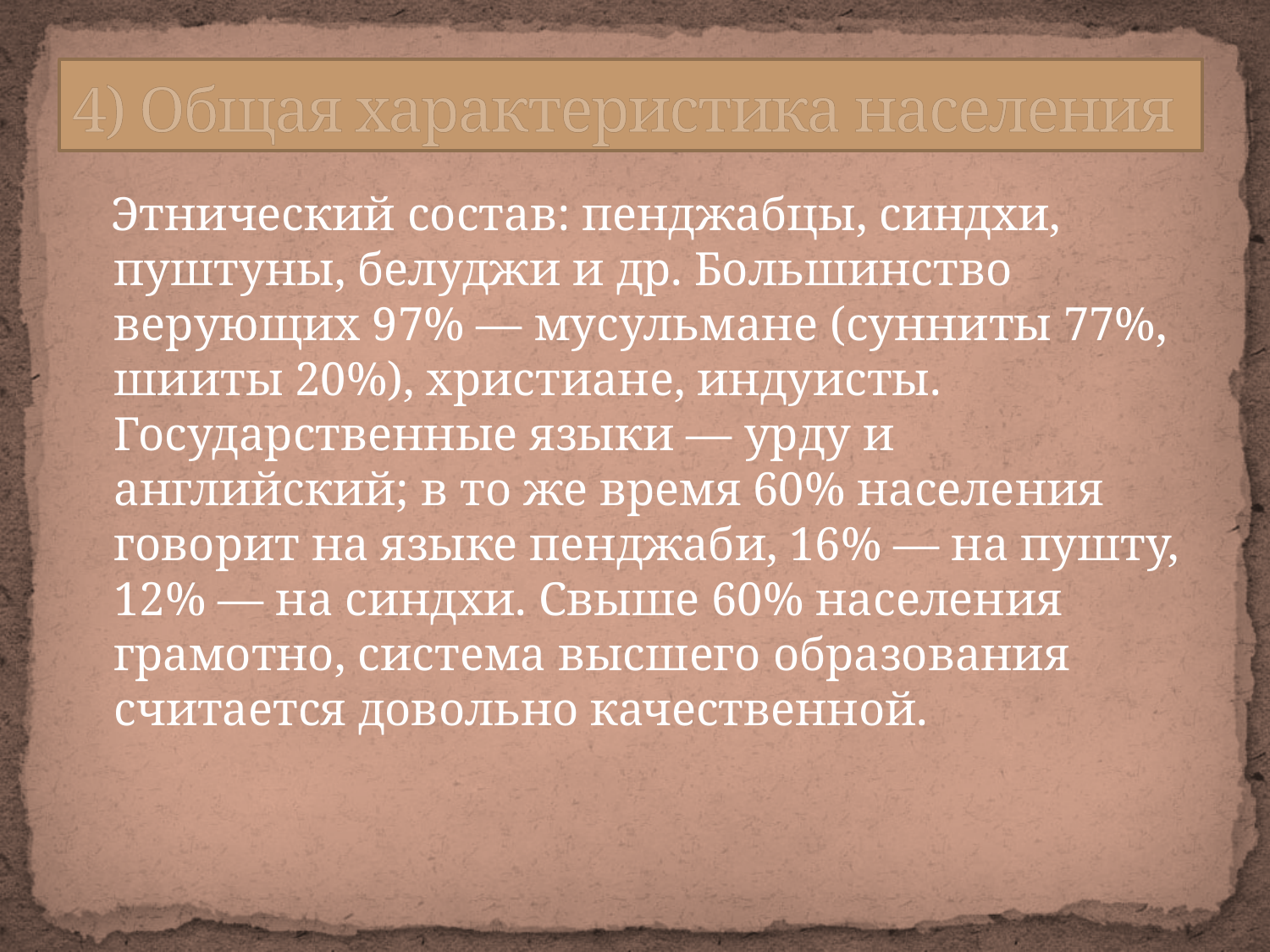

# 4) Общая характеристика населения
   Этнический состав: пенджабцы, синдхи, пуштуны, белуджи и др. Большинство верующих 97% — мусульмане (сунниты 77%, шииты 20%), христиане, индуисты. Государственные языки — урду и английский; в то же время 60% населения говорит на языке пенджаби, 16% — на пушту, 12% — на синдхи. Свыше 60% населения грамотно, система высшего образования считается довольно качественной.